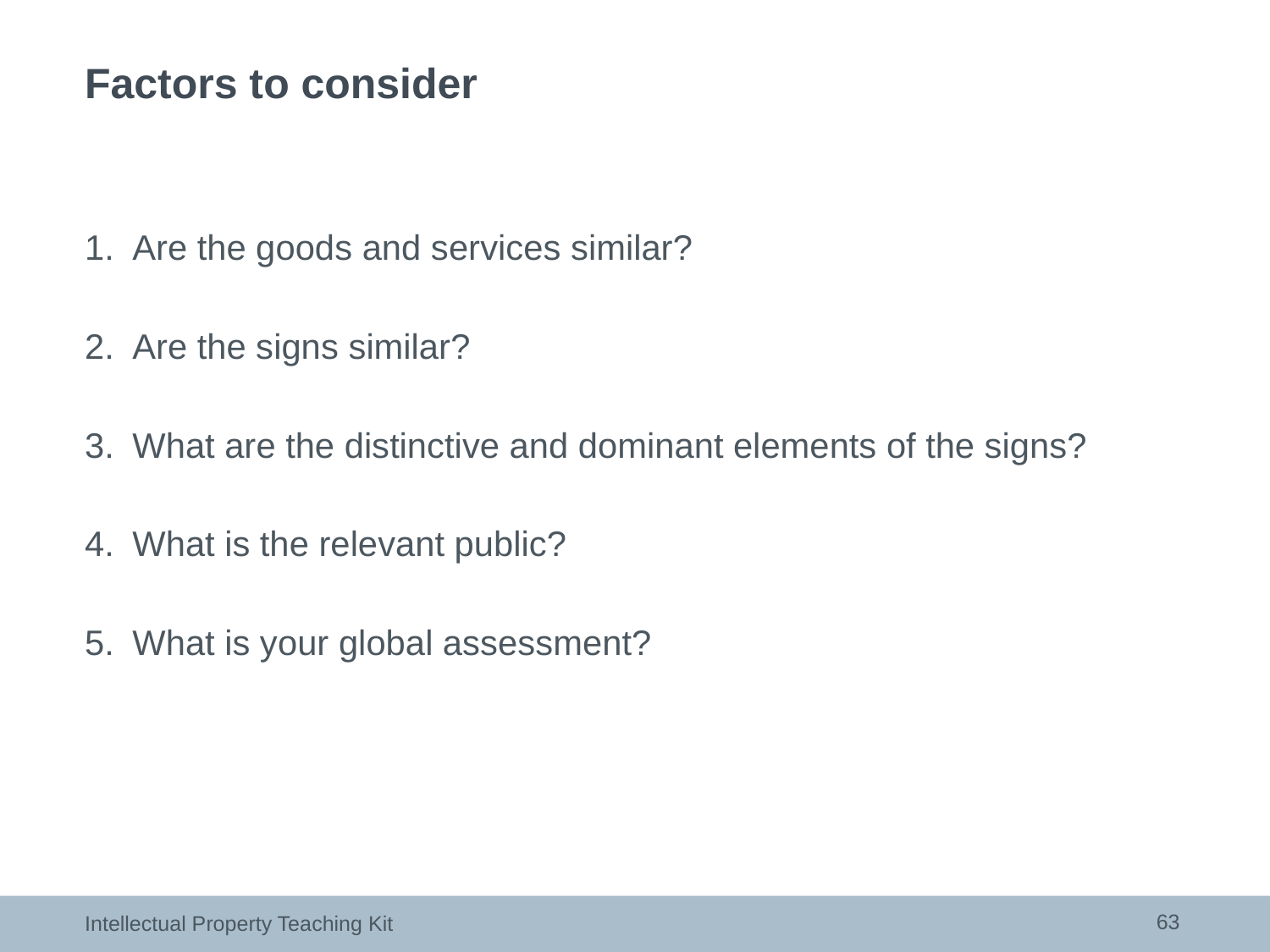

# Factors to consider
Are the goods and services similar?

Are the signs similar?

What are the distinctive and dominant elements of the signs?

What is the relevant public?

What is your global assessment?
63
Intellectual Property Teaching Kit